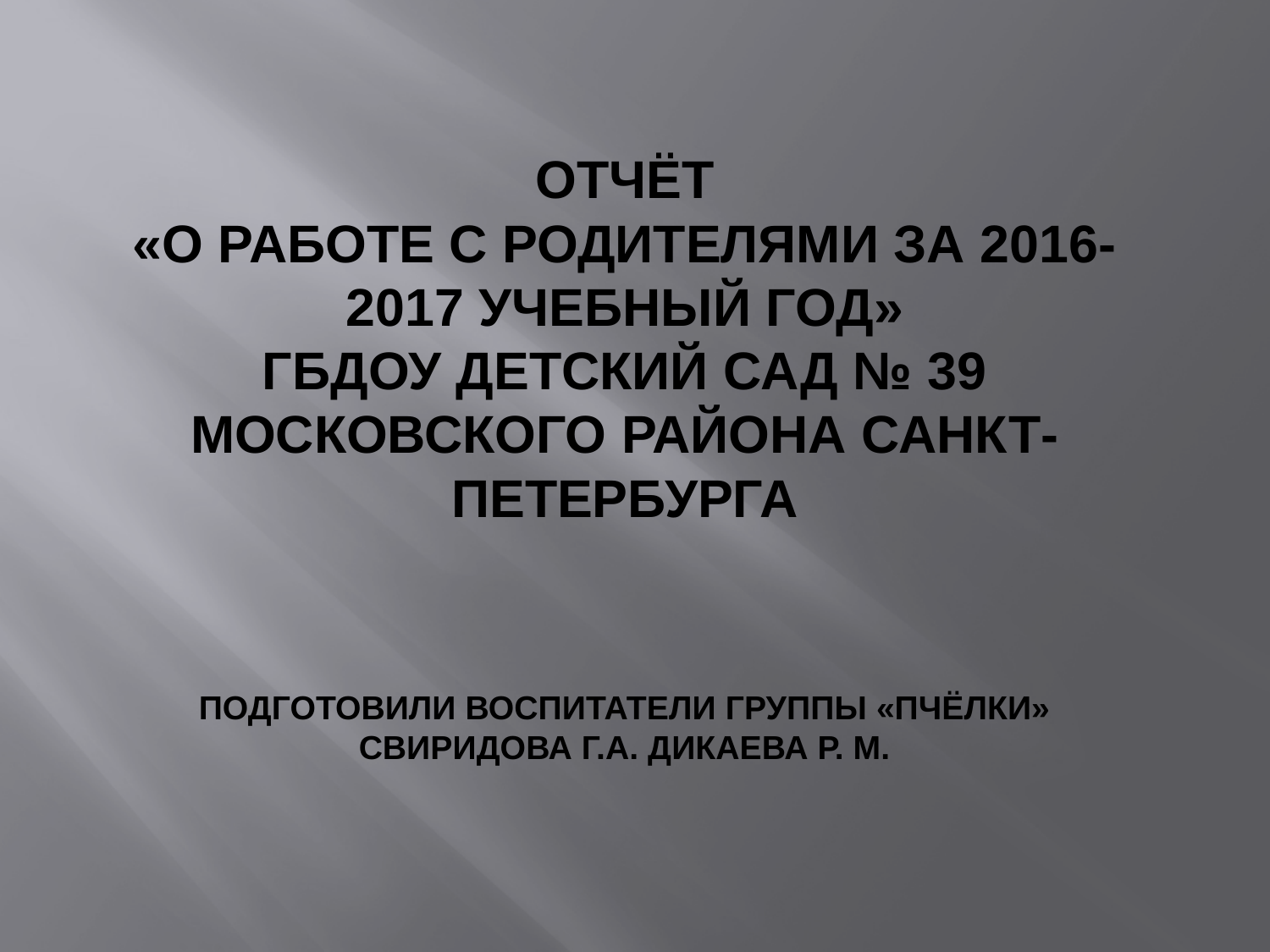

# Отчёт «О работе с родителями за 2016- 2017 учебный год» ГБДОУ детский сад № 39 Московского района Санкт- Петербурга Подготовили воспитатели группы «Пчёлки» Свиридова Г.А. Дикаева Р. М.